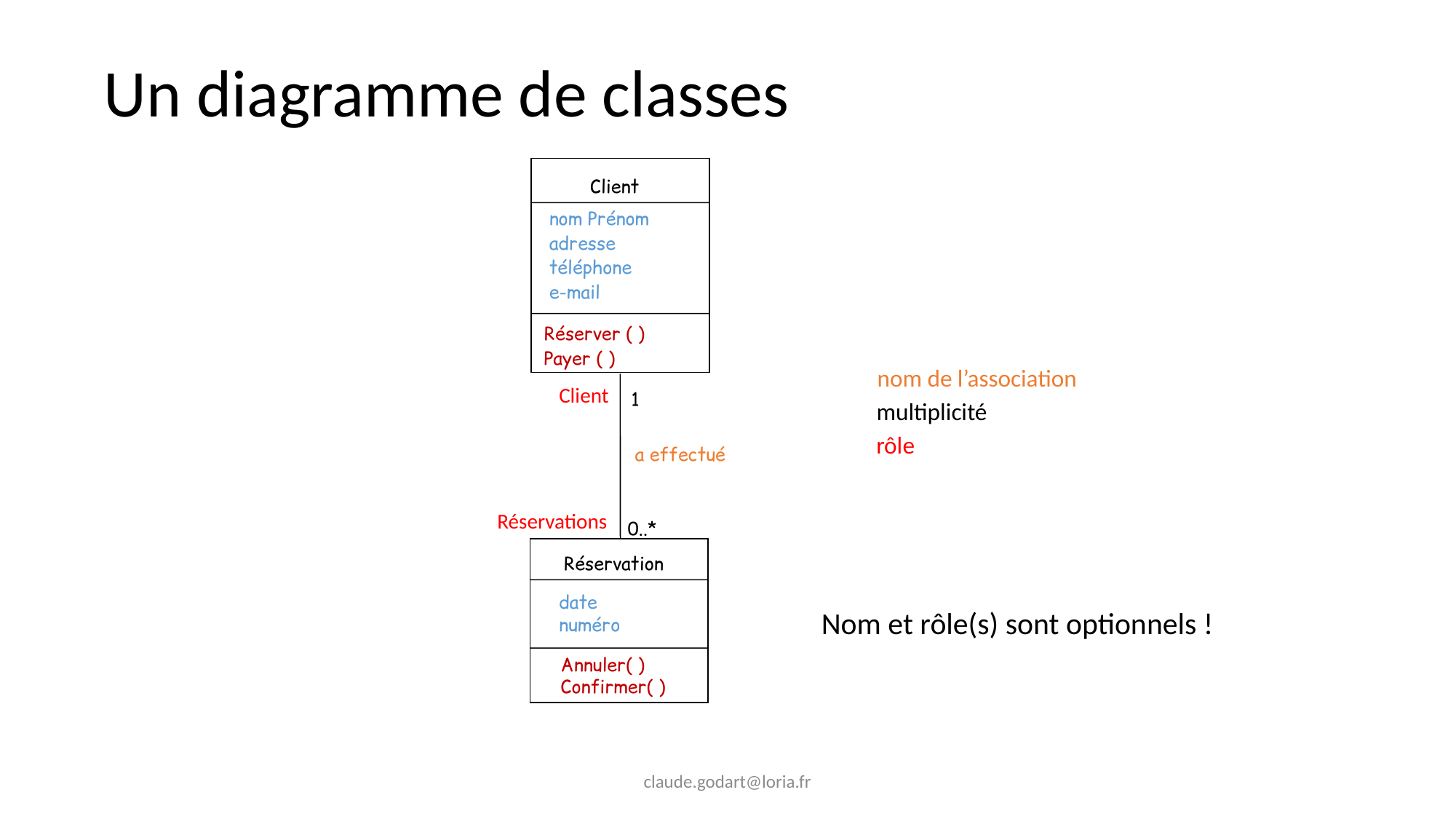

# Un diagramme de classes

Client

nom Prénom
adresse
téléphone
e-mail

Réserver ( )
Payer ( )
nom de l’association

Client
1
multiplicité
rôle
a effectué
Réservations
0..*

Réservation

date
numéro
Nom et rôle(s) sont optionnels !

Annuler( )
Confirmer( )
claude.godart@loria.fr